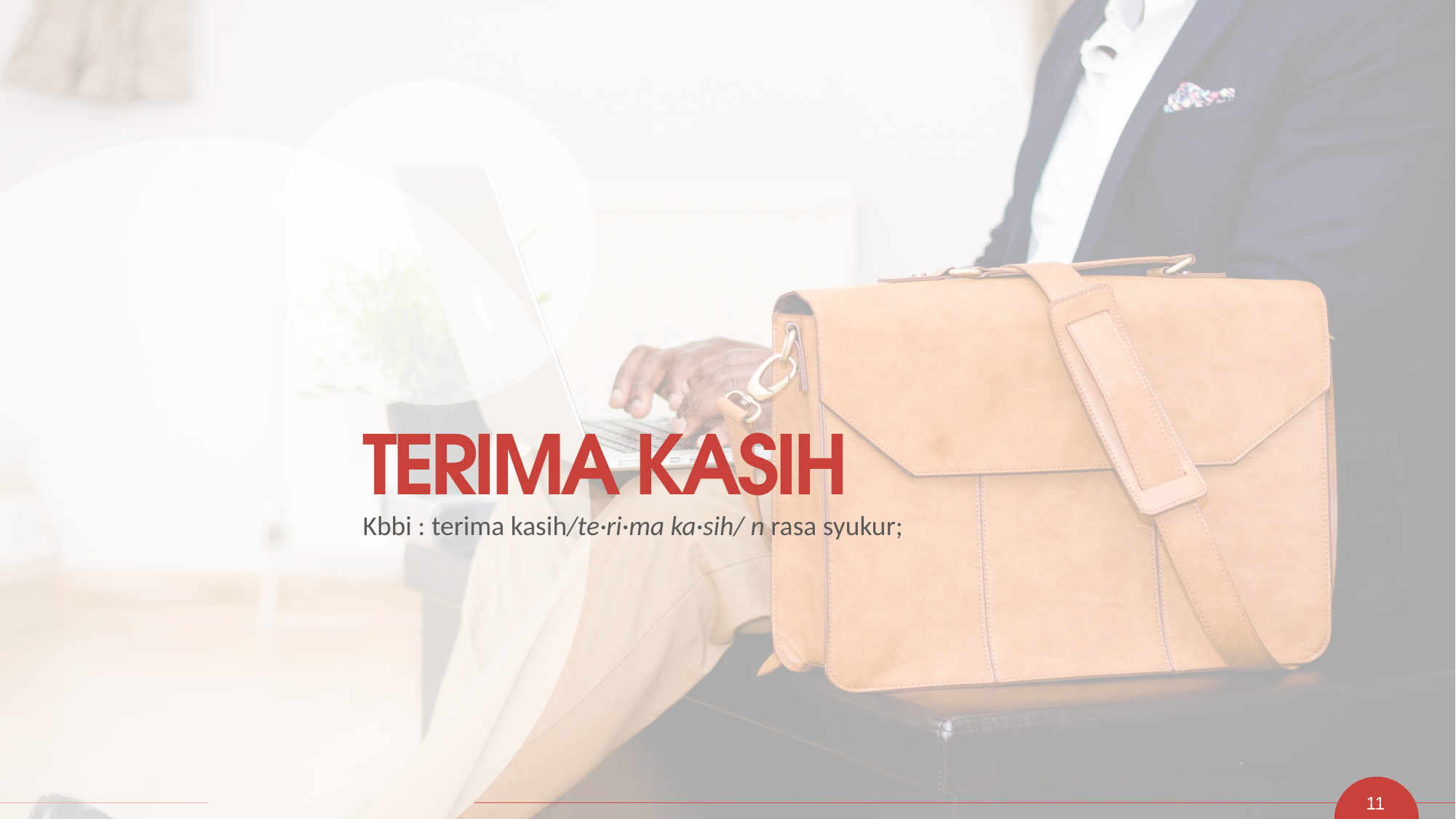

TERIMA KASIH
Kbbi : terima kasih/te·ri·ma ka·sih/ n rasa syukur;
11